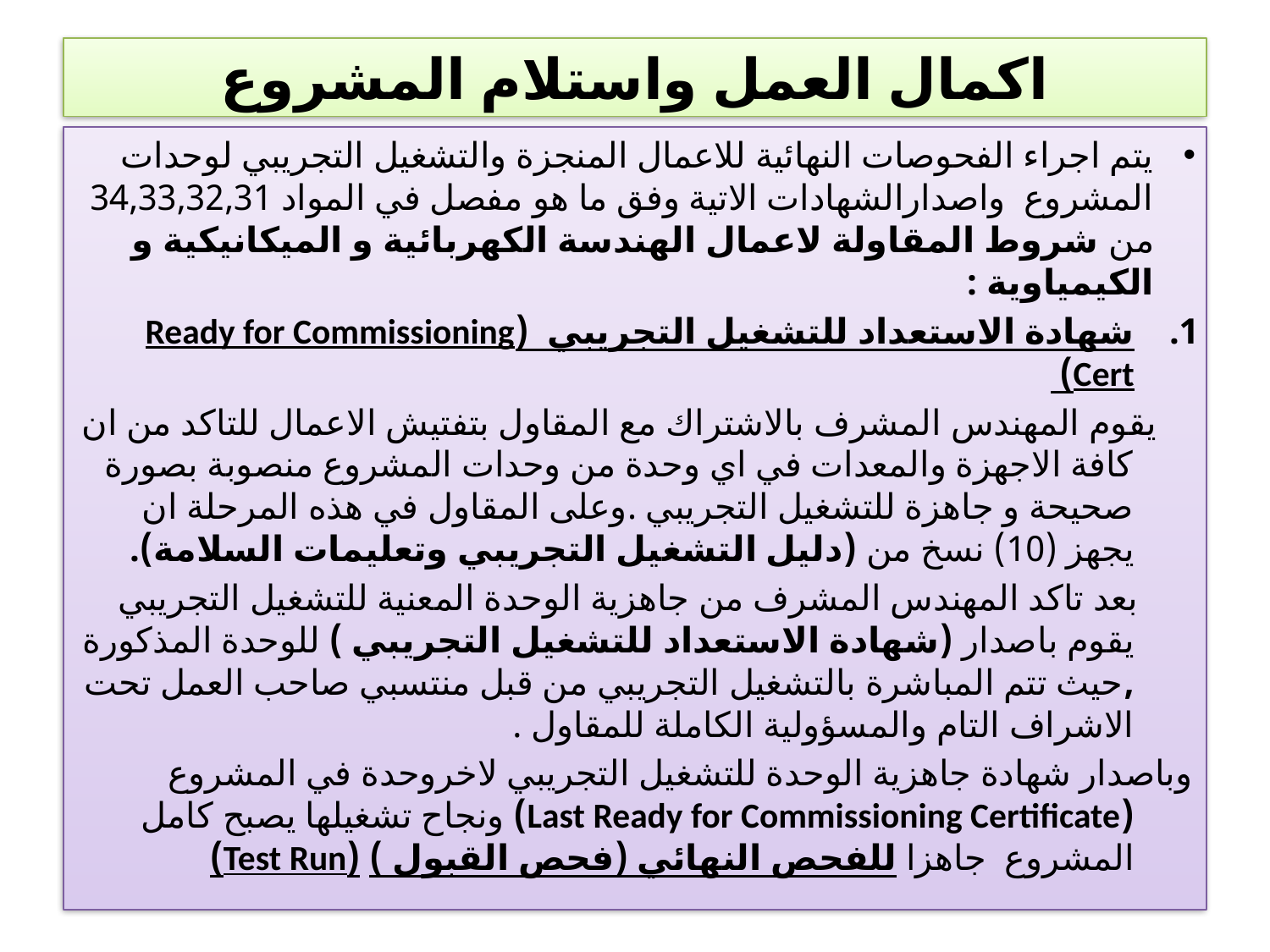

# اكمال العمل واستلام المشروع
يتم اجراء الفحوصات النهائية للاعمال المنجزة والتشغيل التجريبي لوحدات المشروع  واصدارالشهادات الاتية وفق ما هو مفصل في المواد 34,33,32,31 من شروط المقاولة لاعمال الهندسة الكهربائية و الميكانيكية و الكيمياوية :
شهادة الاستعداد للتشغيل التجريبي  (Ready for Commissioning Cert)
    يقوم المهندس المشرف بالاشتراك مع المقاول بتفتيش الاعمال للتاكد من ان كافة الاجهزة والمعدات في اي وحدة من وحدات المشروع منصوبة بصورة صحيحة و جاهزة للتشغيل التجريبي .وعلى المقاول في هذه المرحلة ان يجهز (10) نسخ من (دليل التشغيل التجريبي وتعليمات السلامة).
      بعد تاكد المهندس المشرف من جاهزية الوحدة المعنية للتشغيل التجريبي يقوم باصدار (شهادة الاستعداد للتشغيل التجريبي ) للوحدة المذكورة ,حيث تتم المباشرة بالتشغيل التجريبي من قبل منتسبي صاحب العمل تحت الاشراف التام والمسؤولية الكاملة للمقاول .
وباصدار شهادة جاهزية الوحدة للتشغيل التجريبي لاخروحدة في المشروع       (Last Ready for Commissioning Certificate) ونجاح تشغيلها يصبح كامل المشروع  جاهزا للفحص النهائي (فحص القبول ) (Test Run)